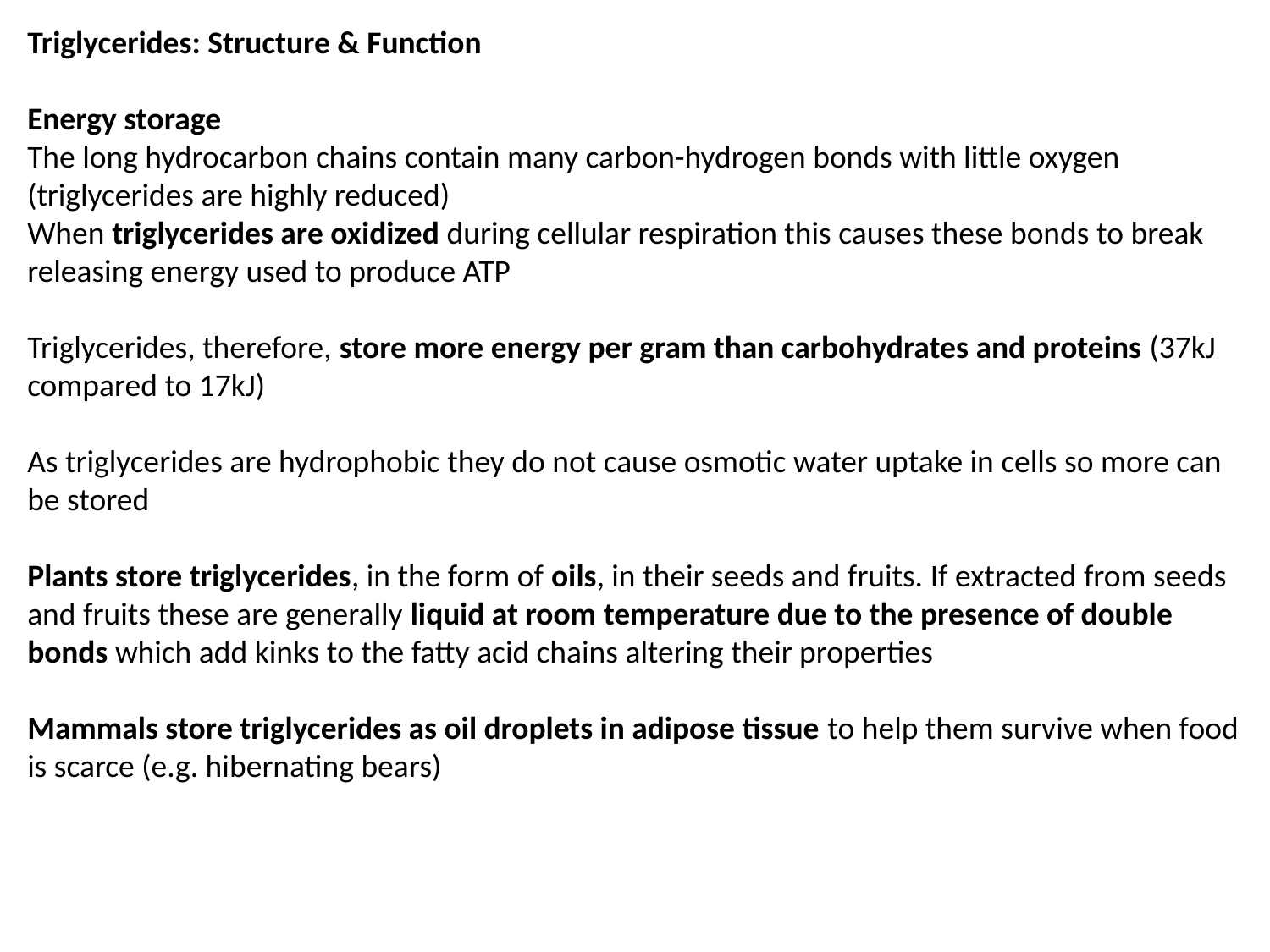

Triglycerides: Structure & Function

Energy storage
The long hydrocarbon chains contain many carbon-hydrogen bonds with little oxygen (triglycerides are highly reduced)
When triglycerides are oxidized during cellular respiration this causes these bonds to break releasing energy used to produce ATP

Triglycerides, therefore, store more energy per gram than carbohydrates and proteins (37kJ compared to 17kJ)

As triglycerides are hydrophobic they do not cause osmotic water uptake in cells so more can be stored

Plants store triglycerides, in the form of oils, in their seeds and fruits. If extracted from seeds and fruits these are generally liquid at room temperature due to the presence of double bonds which add kinks to the fatty acid chains altering their properties

Mammals store triglycerides as oil droplets in adipose tissue to help them survive when food is scarce (e.g. hibernating bears)